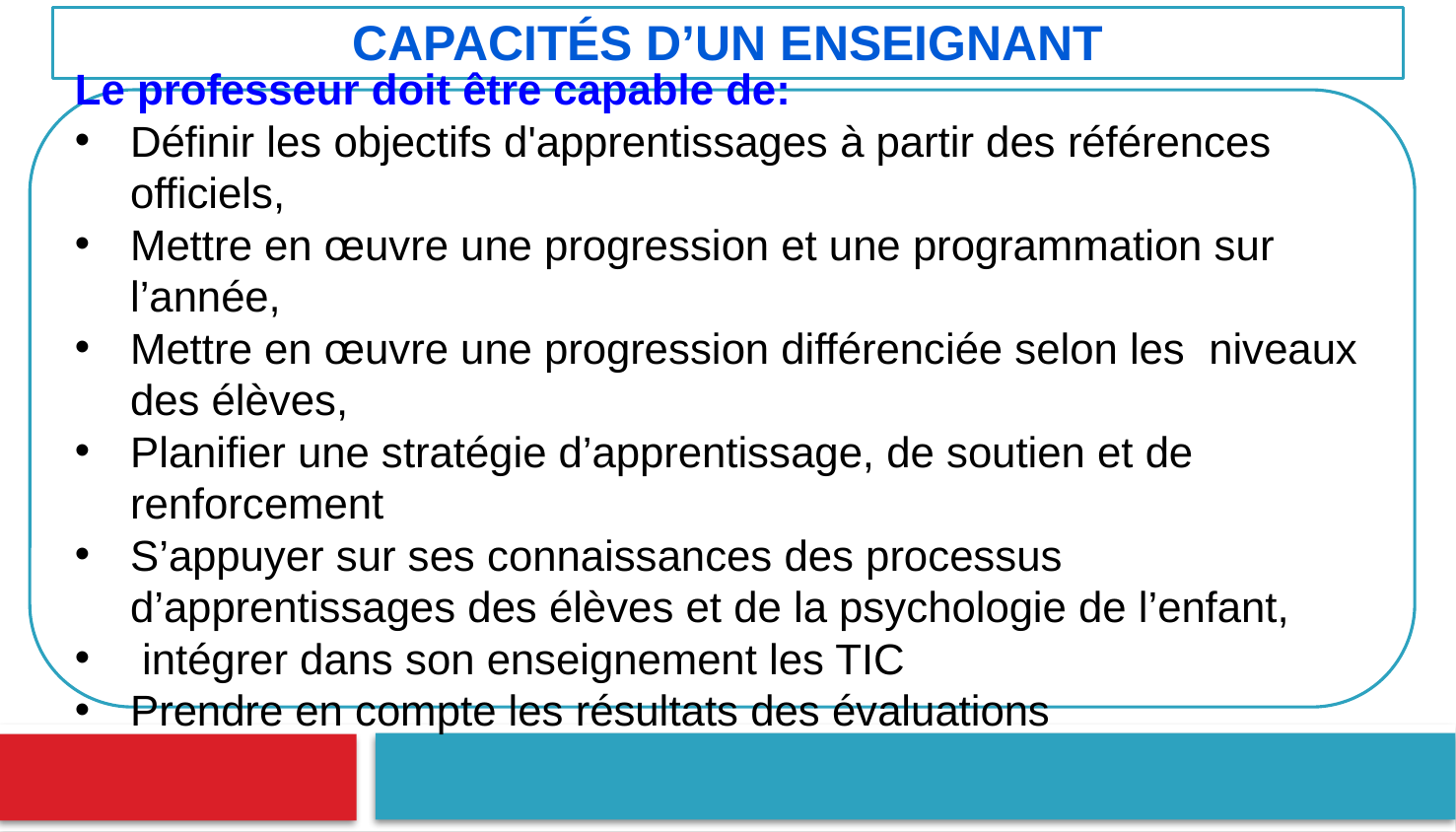

# Capacités d’un enseignant

Le professeur doit être capable de:
Définir les objectifs d'apprentissages à partir des références officiels,
Mettre en œuvre une progression et une programmation sur l’année,
Mettre en œuvre une progression différenciée selon les  niveaux des élèves,
Planifier une stratégie d’apprentissage, de soutien et de renforcement
S’appuyer sur ses connaissances des processus d’apprentissages des élèves et de la psychologie de l’enfant,
 intégrer dans son enseignement les TIC
Prendre en compte les résultats des évaluations